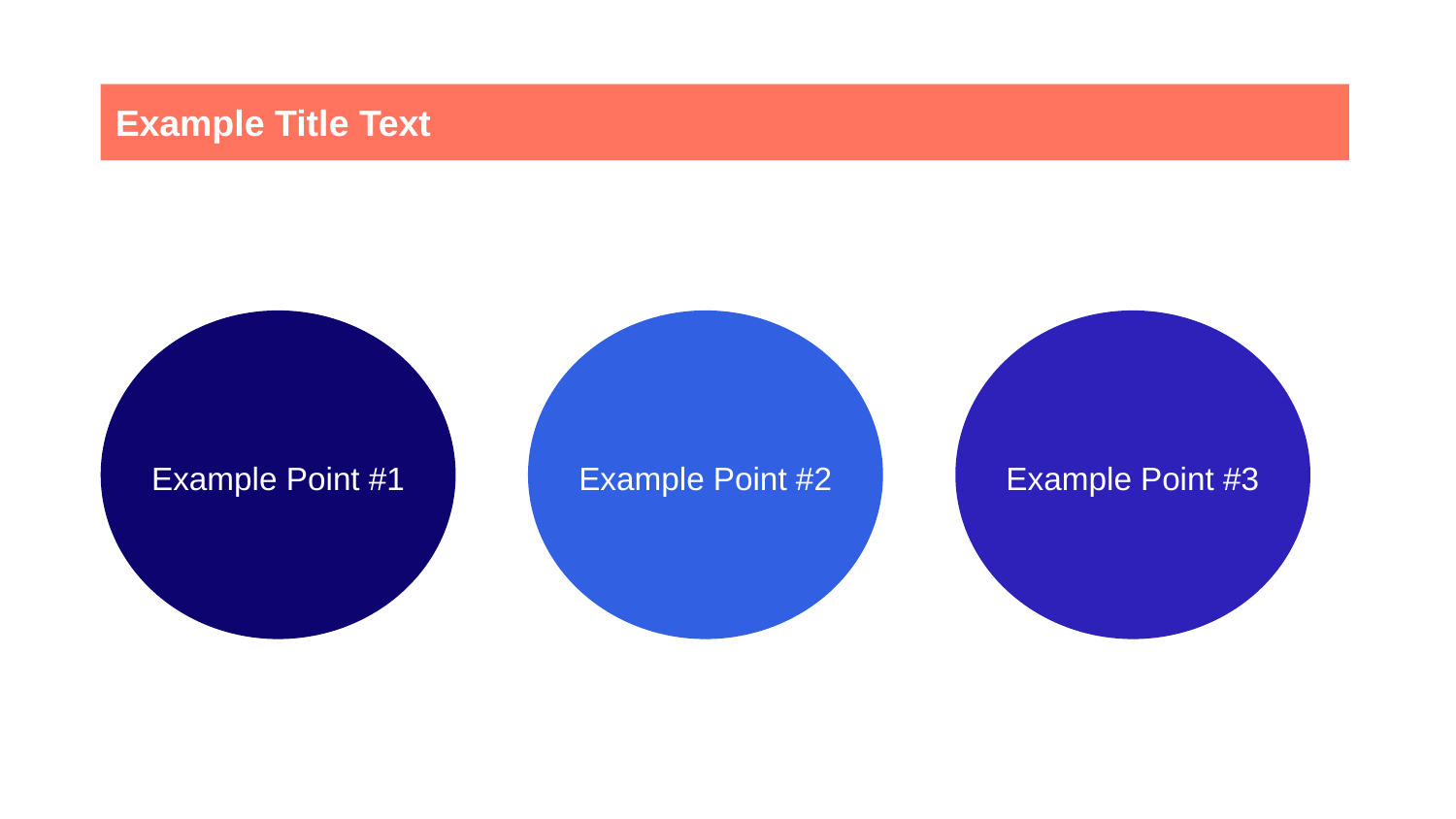

# Example Title Text
Example Point #3
Example Point #2
Example Point #1